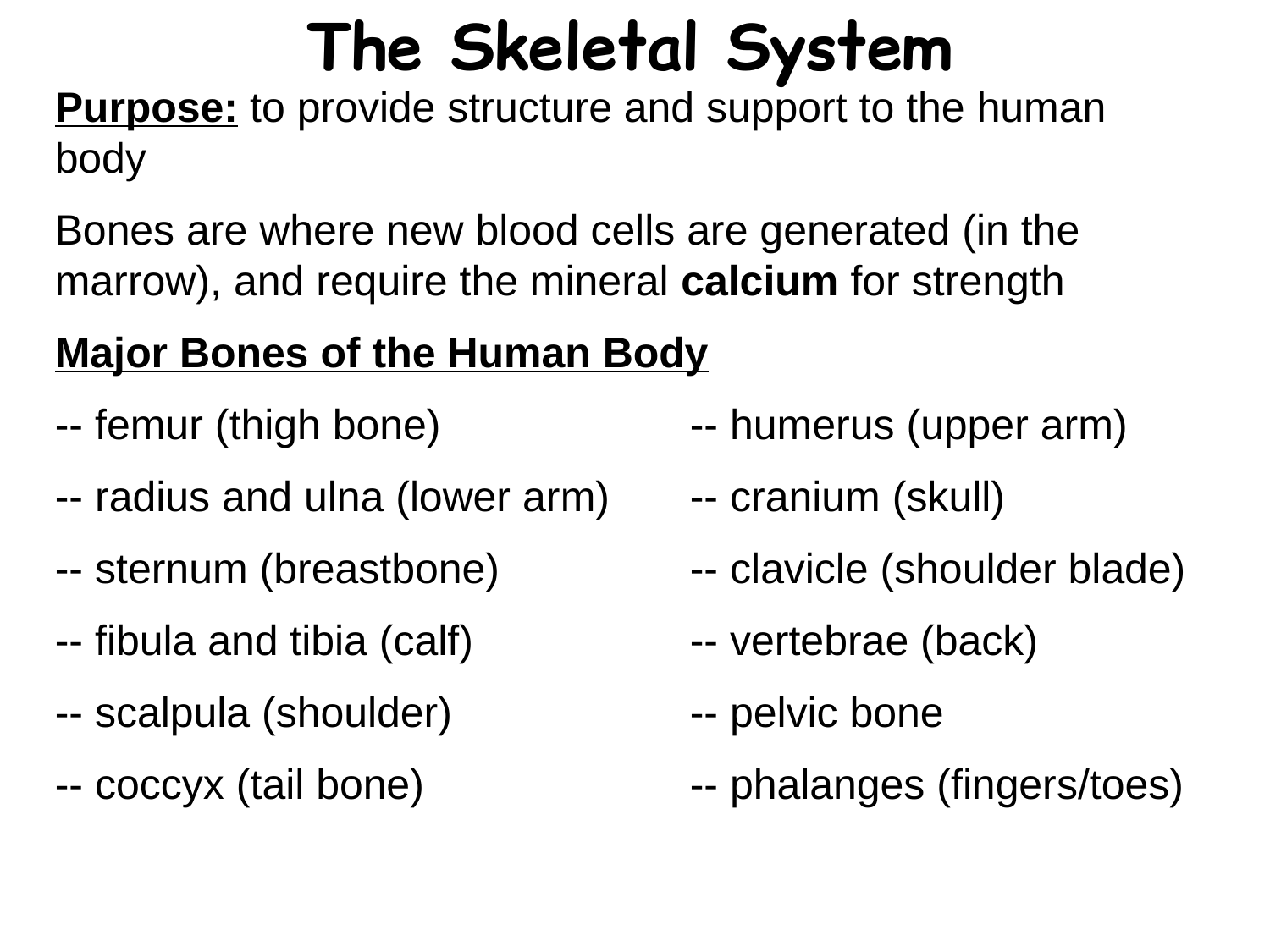

The Skeletal System
Purpose: to provide structure and support to the human body
Bones are where new blood cells are generated (in the marrow), and require the mineral calcium for strength
Major Bones of the Human Body
-- femur (thigh bone)		-- humerus (upper arm)
-- radius and ulna (lower arm)	-- cranium (skull)
-- sternum (breastbone)		-- clavicle (shoulder blade)
-- fibula and tibia (calf)		-- vertebrae (back)
-- scalpula (shoulder)		-- pelvic bone
-- coccyx (tail bone)			-- phalanges (fingers/toes)